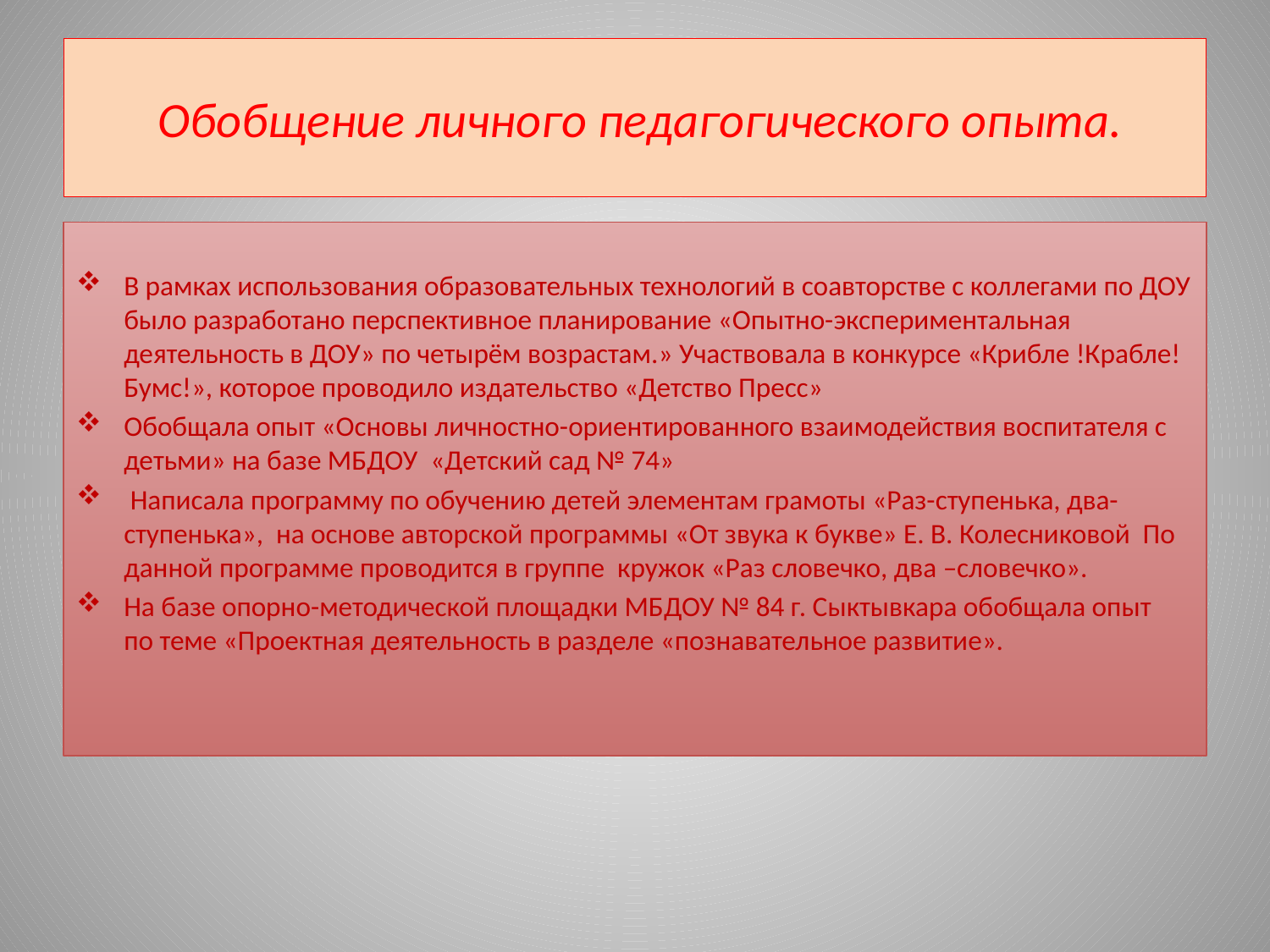

# Обобщение личного педагогического опыта.

В рамках использования образовательных технологий в соавторстве с коллегами по ДОУ было разработано перспективное планирование «Опытно-экспериментальная деятельность в ДОУ» по четырём возрастам.» Участвовала в конкурсе «Крибле !Крабле! Бумс!», которое проводило издательство «Детство Пресс»
Обобщала опыт «Основы личностно-ориентированного взаимодействия воспитателя с детьми» на базе МБДОУ  «Детский сад № 74»
 Написала программу по обучению детей элементам грамоты «Раз-ступенька, два-ступенька»,  на основе авторской программы «От звука к букве» Е. В. Колесниковой  По данной программе проводится в группе  кружок «Раз словечко, два –словечко».
На базе опорно-методической площадки МБДОУ № 84 г. Сыктывкара обобщала опыт  по теме «Проектная деятельность в разделе «познавательное развитие».